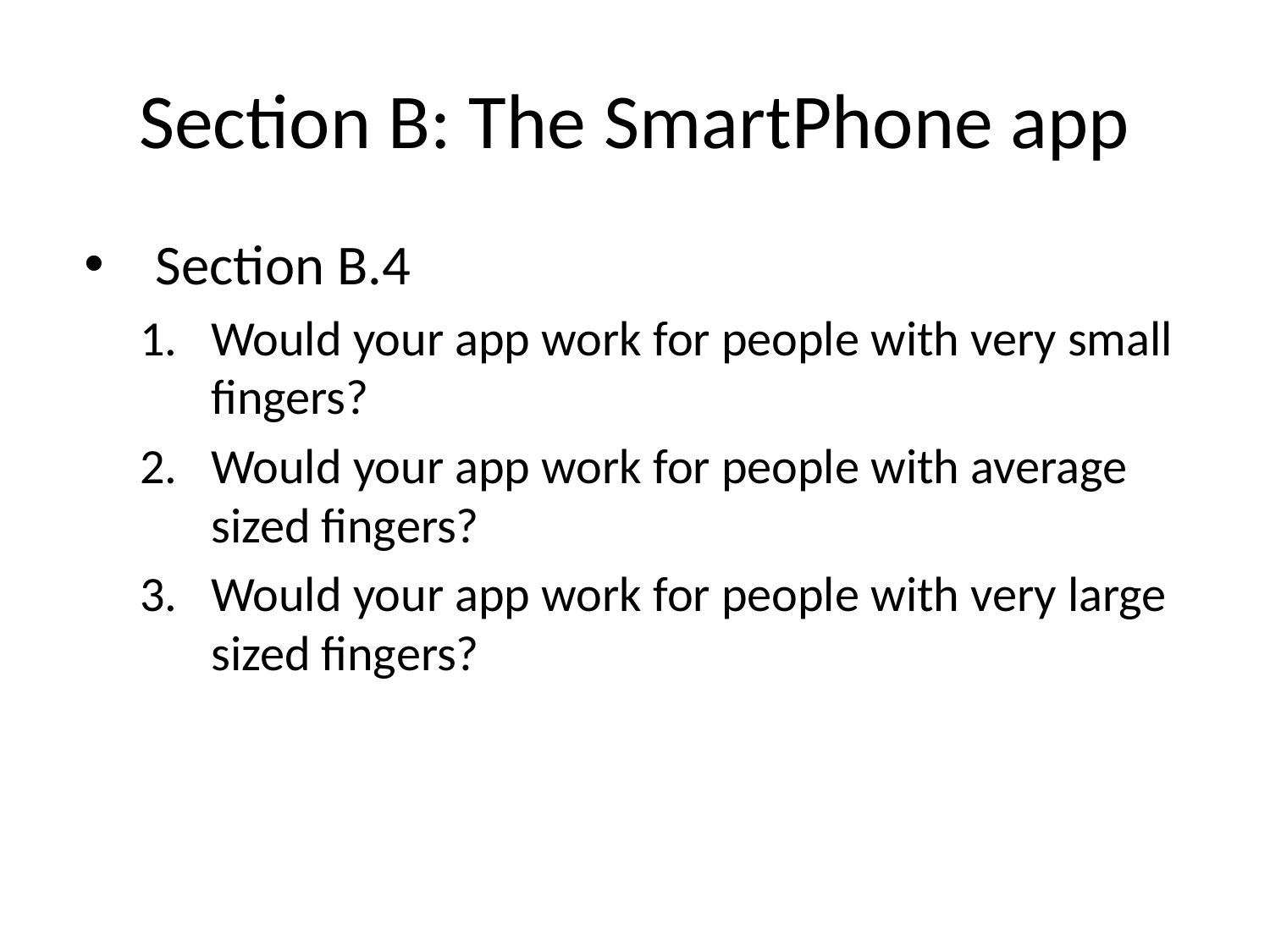

# Section B: The SmartPhone app
Section B.4
Would your app work for people with very small fingers?
Would your app work for people with average sized fingers?
Would your app work for people with very large sized fingers?